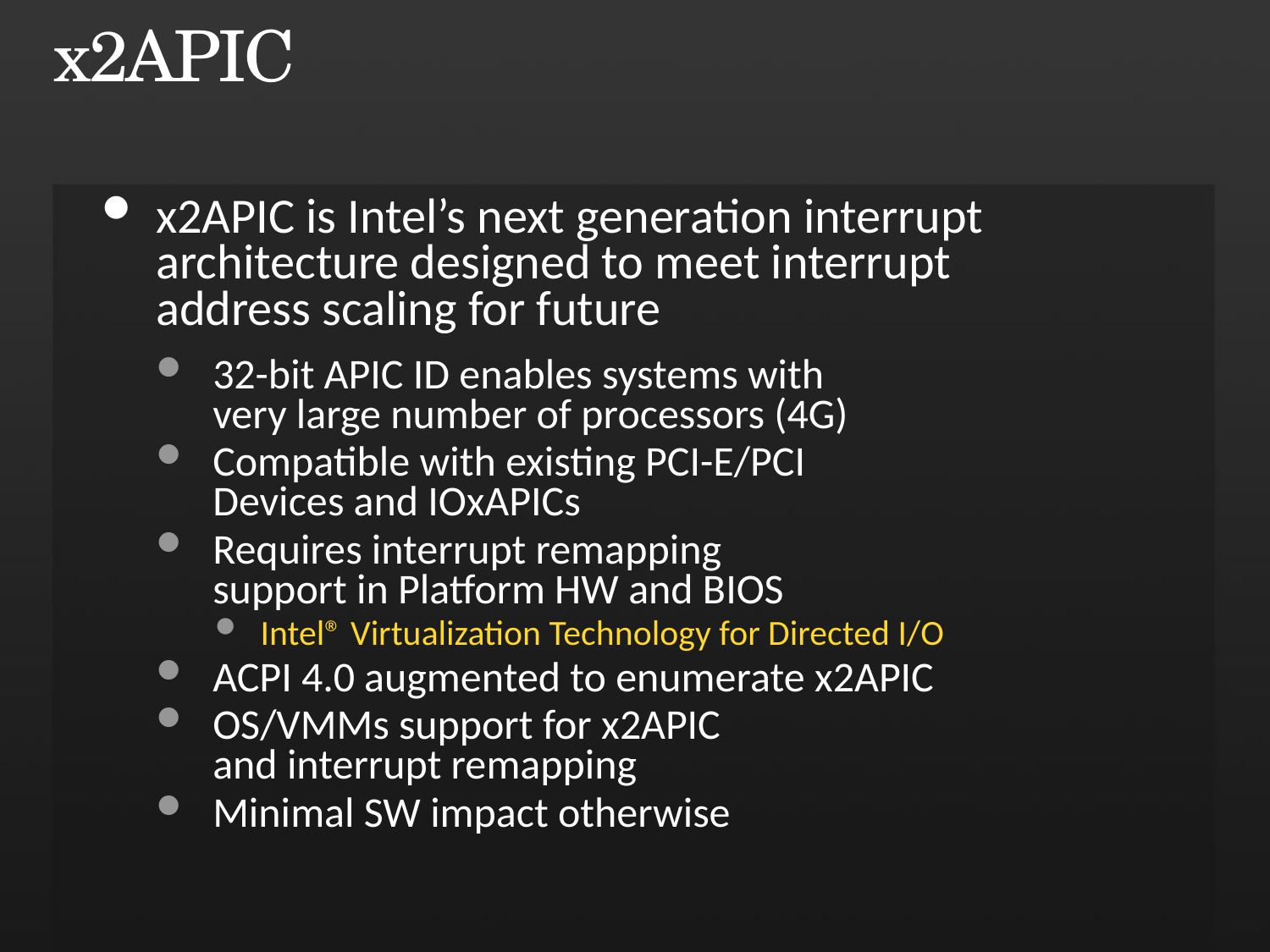

# x2APIC
x2APIC is Intel’s next generation interrupt architecture designed to meet interrupt
address scaling for future
32-bit APIC ID enables systems with
very large number of processors (4G)
Compatible with existing PCI-E/PCI
Devices and IOxAPICs
Requires interrupt remapping
support in Platform HW and BIOS
Intel® Virtualization Technology for Directed I/O
ACPI 4.0 augmented to enumerate x2APIC
OS/VMMs support for x2APIC
and interrupt remapping
Minimal SW impact otherwise